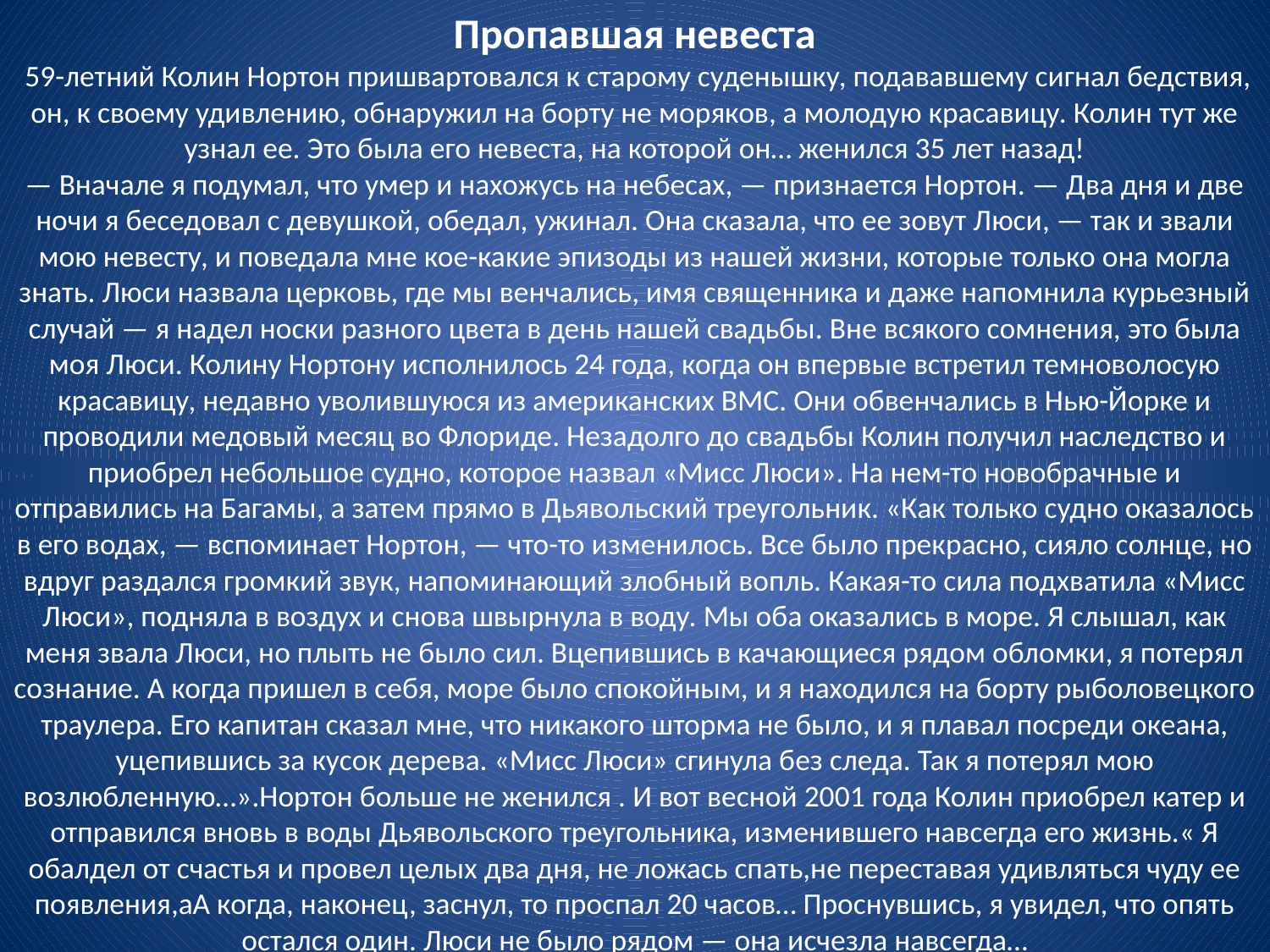

Пропавшая невеста
 59-летний Колин Нортон пришвартовался к старому суденышку, подававшему сигнал бедствия, он, к своему удивлению, обнаружил на борту не моряков, а молодую красавицу. Колин тут же узнал ее. Это была его невеста, на которой он… женился 35 лет назад!
— Вначале я подумал, что умер и нахожусь на небесах, — признается Нортон. — Два дня и две ночи я беседовал с девушкой, обедал, ужинал. Она сказала, что ее зовут Люси, — так и звали мою невесту, и поведала мне кое-какие эпизоды из нашей жизни, которые только она могла знать. Люси назвала церковь, где мы венчались, имя священника и даже напомнила курьезный случай — я надел носки разного цвета в день нашей свадьбы. Вне всякого сомнения, это была моя Люси. Колину Нортону исполнилось 24 года, когда он впервые встретил темноволосую красавицу, недавно уволившуюся из американских ВМС. Они обвенчались в Нью-Йорке и проводили медовый месяц во Флориде. Незадолго до свадьбы Колин получил наследство и приобрел небольшое судно, которое назвал «Мисс Люси». На нем-то новобрачные и отправились на Багамы, а затем прямо в Дьявольский треугольник. «Как только судно оказалось в его водах, — вспоминает Нортон, — что-то изменилось. Все было прекрасно, сияло солнце, но вдруг раздался громкий звук, напоминающий злобный вопль. Какая-то сила подхватила «Мисс Люси», подняла в воздух и снова швырнула в воду. Мы оба оказались в море. Я слышал, как меня звала Люси, но плыть не было сил. Вцепившись в качающиеся рядом обломки, я потерял сознание. А когда пришел в себя, море было спокойным, и я находился на борту рыболовецкого траулера. Его капитан сказал мне, что никакого шторма не было, и я плавал посреди океана, уцепившись за кусок дерева. «Мисс Люси» сгинула без следа. Так я потерял мою возлюбленную…».Нортон больше не женился . И вот весной 2001 года Колин приобрел катер и отправился вновь в воды Дьявольского треугольника, изменившего навсегда его жизнь.« Я обалдел от счастья и провел целых два дня, не ложась спать,не переставая удивляться чуду ее появления,аА когда, наконец, заснул, то проспал 20 часов… Проснувшись, я увидел, что опять остался один. Люси не было рядом — она исчезла навсегда…